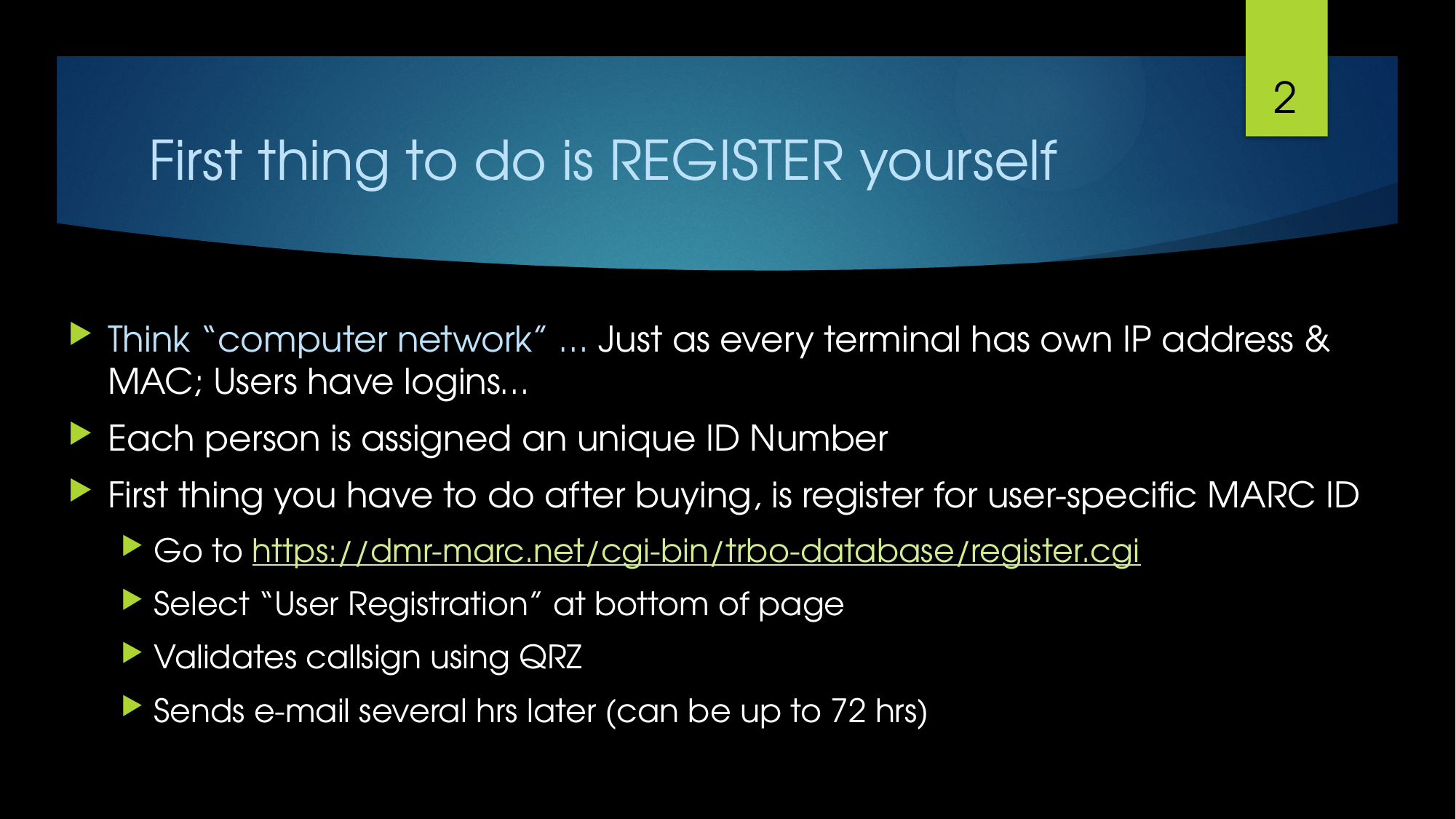

2
# First thing to do is REGISTER yourself
Think “computer network” … Just as every terminal has own IP address & MAC; Users have logins…
Each person is assigned an unique ID Number
First thing you have to do after buying, is register for user-specific MARC ID
Go to https://dmr-marc.net/cgi-bin/trbo-database/register.cgi
Select “User Registration” at bottom of page
Validates callsign using QRZ
Sends e-mail several hrs later (can be up to 72 hrs)